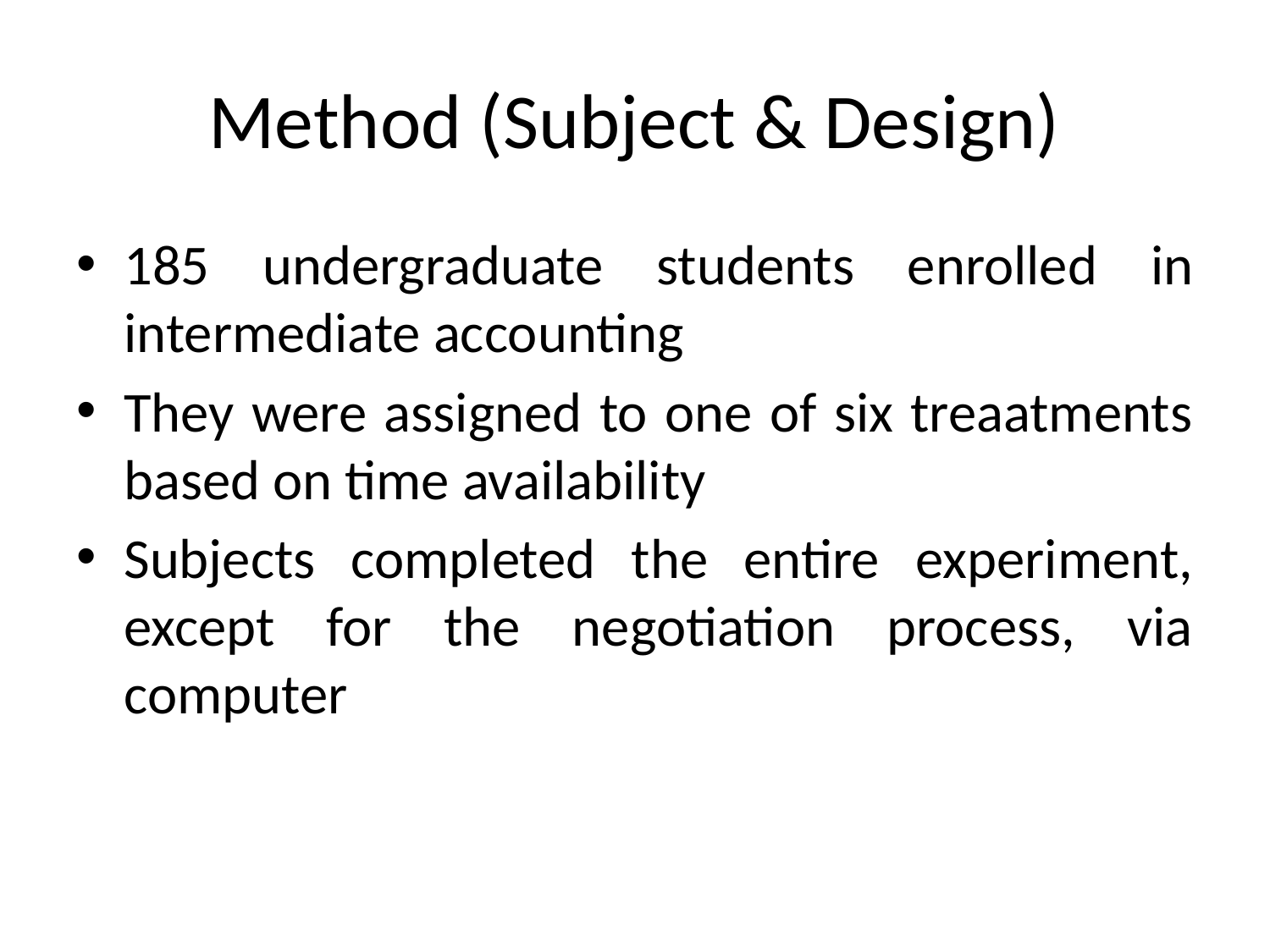

# Method (Subject & Design)
185 undergraduate students enrolled in intermediate accounting
They were assigned to one of six treaatments based on time availability
Subjects completed the entire experiment, except for the negotiation process, via computer